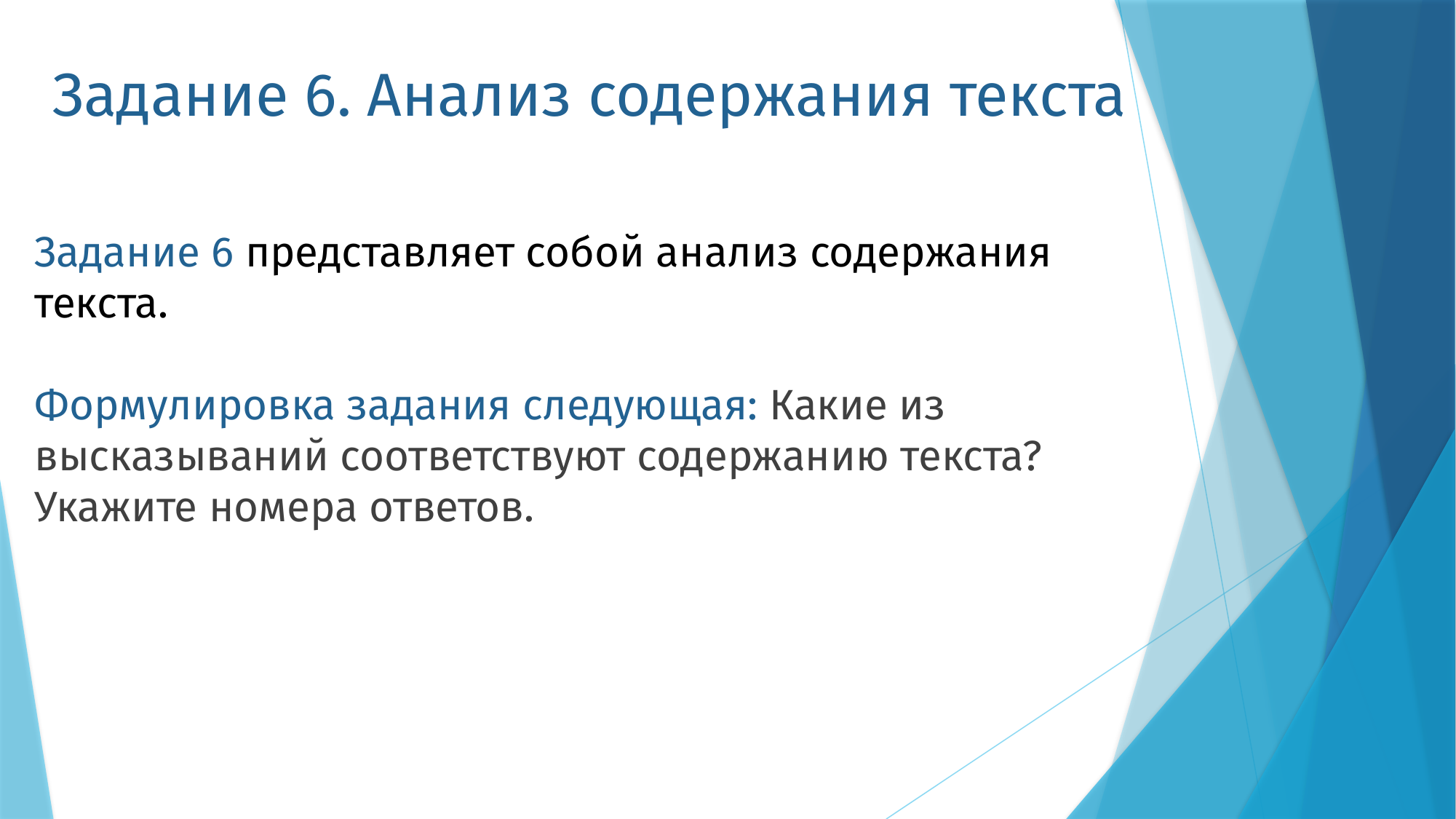

# Задание 6. Анализ содержания текста
Задание 6 представляет собой анализ содержания текста.

Формулировка задания следующая: Какие из высказываний соответствуют содержанию текста? Укажите номера ответов.